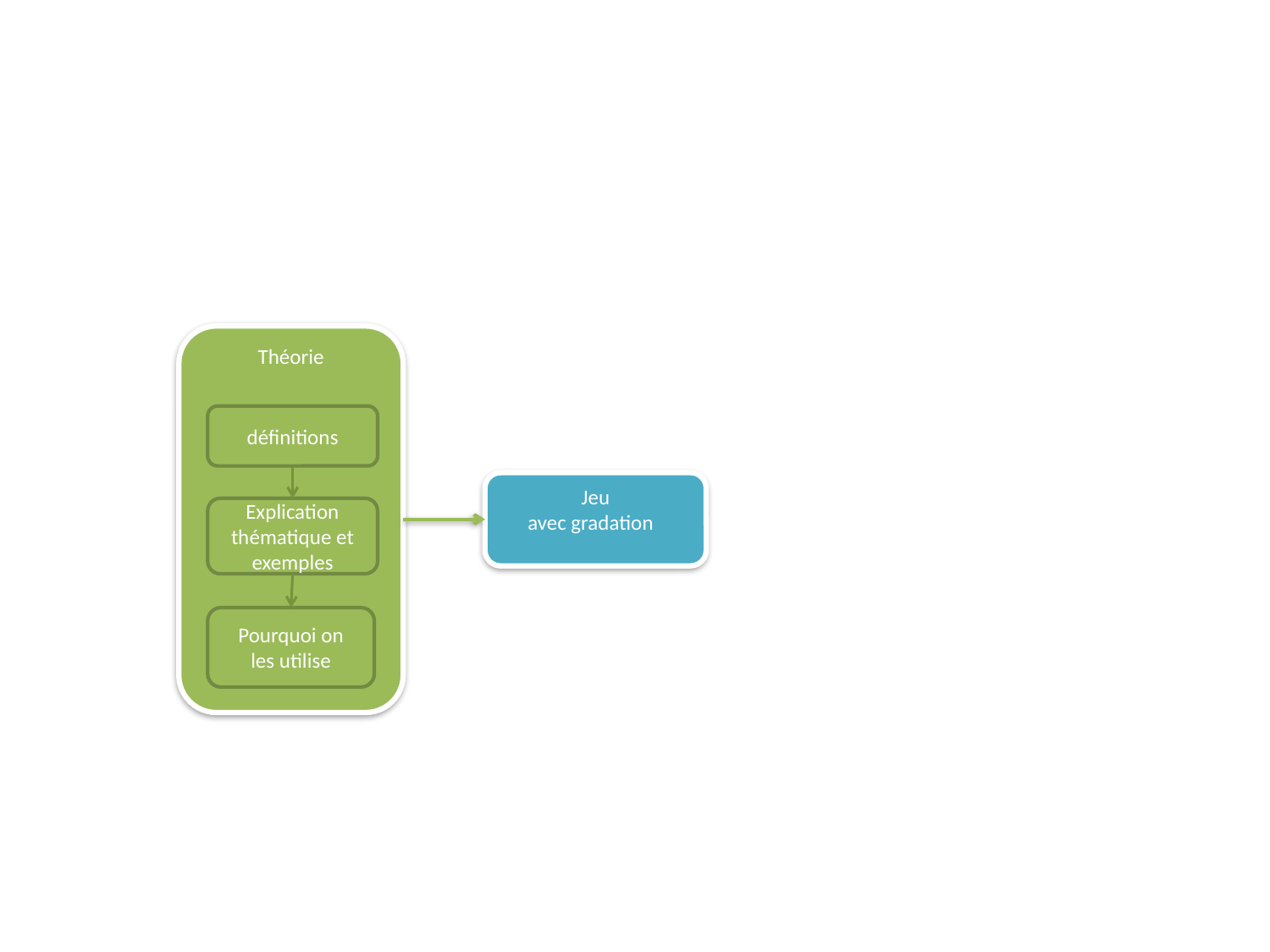

Théorie

définitions
Jeu
avec gradation
Explication thématique et exemples
Pourquoi on les utilise